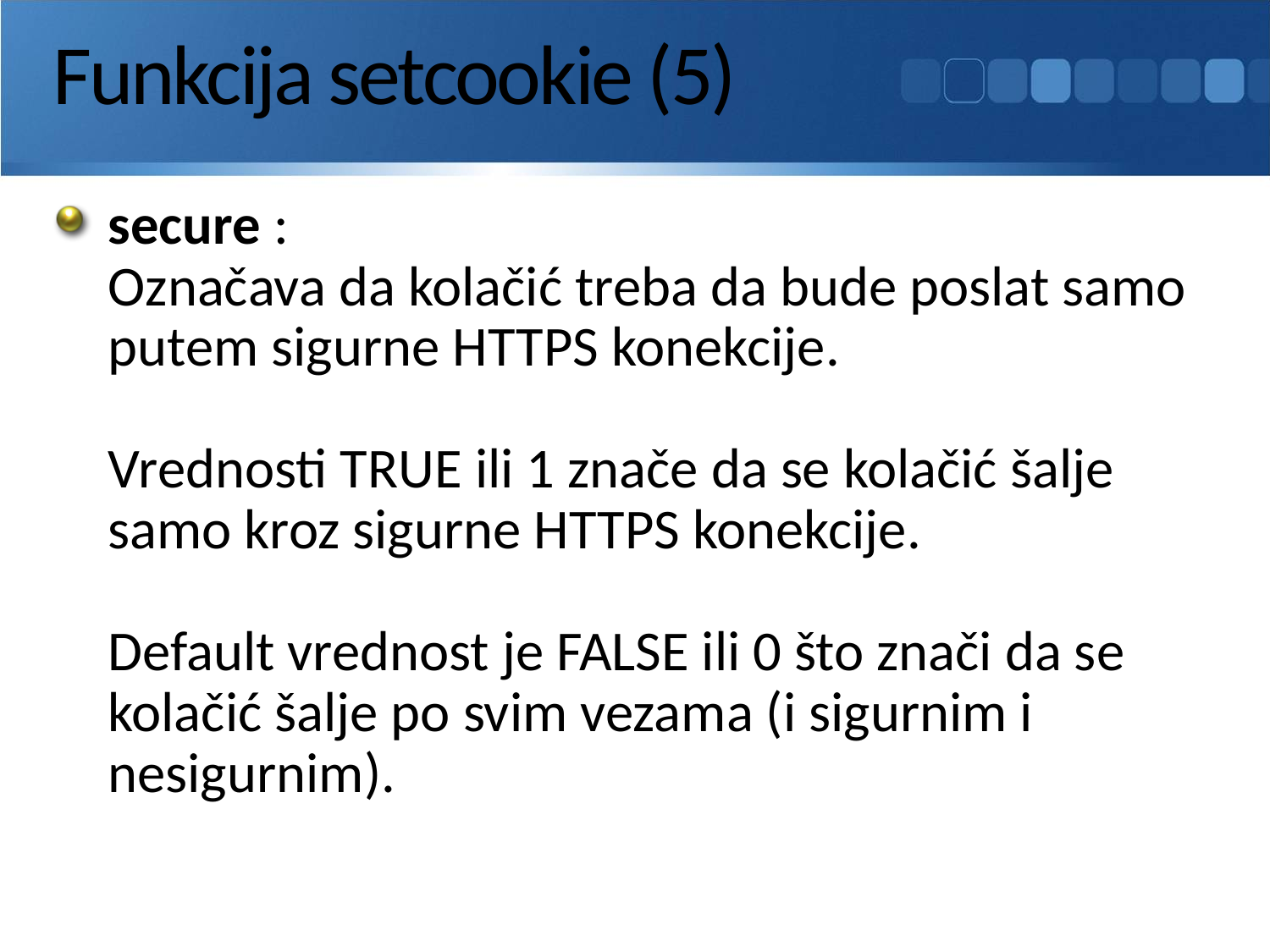

# Funkcija setcookie (5)
secure :
Označava da kolačić treba da bude poslat samo putem sigurne HTTPS konekcije.
Vrednosti TRUE ili 1 znače da se kolačić šalje samo kroz sigurne HTTPS konekcije.
Default vrednost je FALSE ili 0 što znači da se kolačić šalje po svim vezama (i sigurnim i nesigurnim).